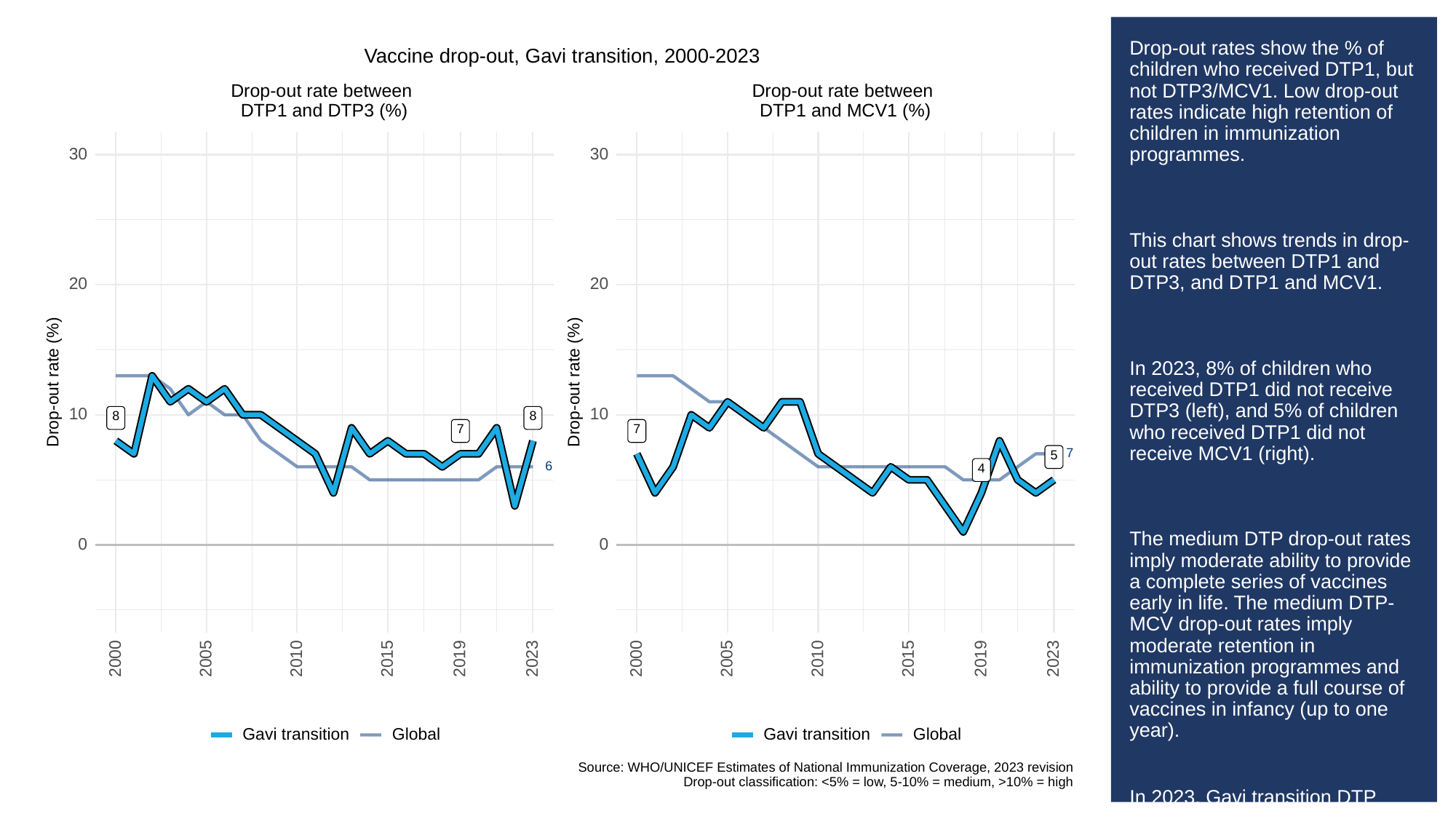

# Drop-out rates show the % of children who received DTP1, but not DTP3/MCV1. Low drop-out rates indicate high retention of children in immunization programmes.

This chart shows trends in drop-out rates between DTP1 and DTP3, and DTP1 and MCV1.

In 2023, 8% of children who received DTP1 did not receive DTP3 (left), and 5% of children who received DTP1 did not receive MCV1 (right).

The medium DTP drop-out rates imply moderate ability to provide a complete series of vaccines early in life. The medium DTP-MCV drop-out rates imply moderate retention in immunization programmes and ability to provide a full course of vaccines in infancy (up to one year).

In 2023, Gavi transition DTP drop-out was higher and DTP-MCV drop-out was higher than global drop-out rates, respectively.

Vaccine drop-out, Gavi transition, 2000-2023
Drop-out rate between
Drop-out rate between
DTP1 and DTP3 (%)
DTP1 and MCV1 (%)

30
30

20
20

Drop-out rate (%)
Drop-out rate (%)

10
10
8
8

7
7

7
5

6
4

0
0

2023
2023
2000
2005
2010
2015
2019
2000
2005
2010
2015
2019
Gavi transition
Global
Gavi transition
Global

Source: WHO/UNICEF Estimates of National Immunization Coverage, 2023 revision
Drop-out classification: <5% = low, 5-10% = medium, >10% = high